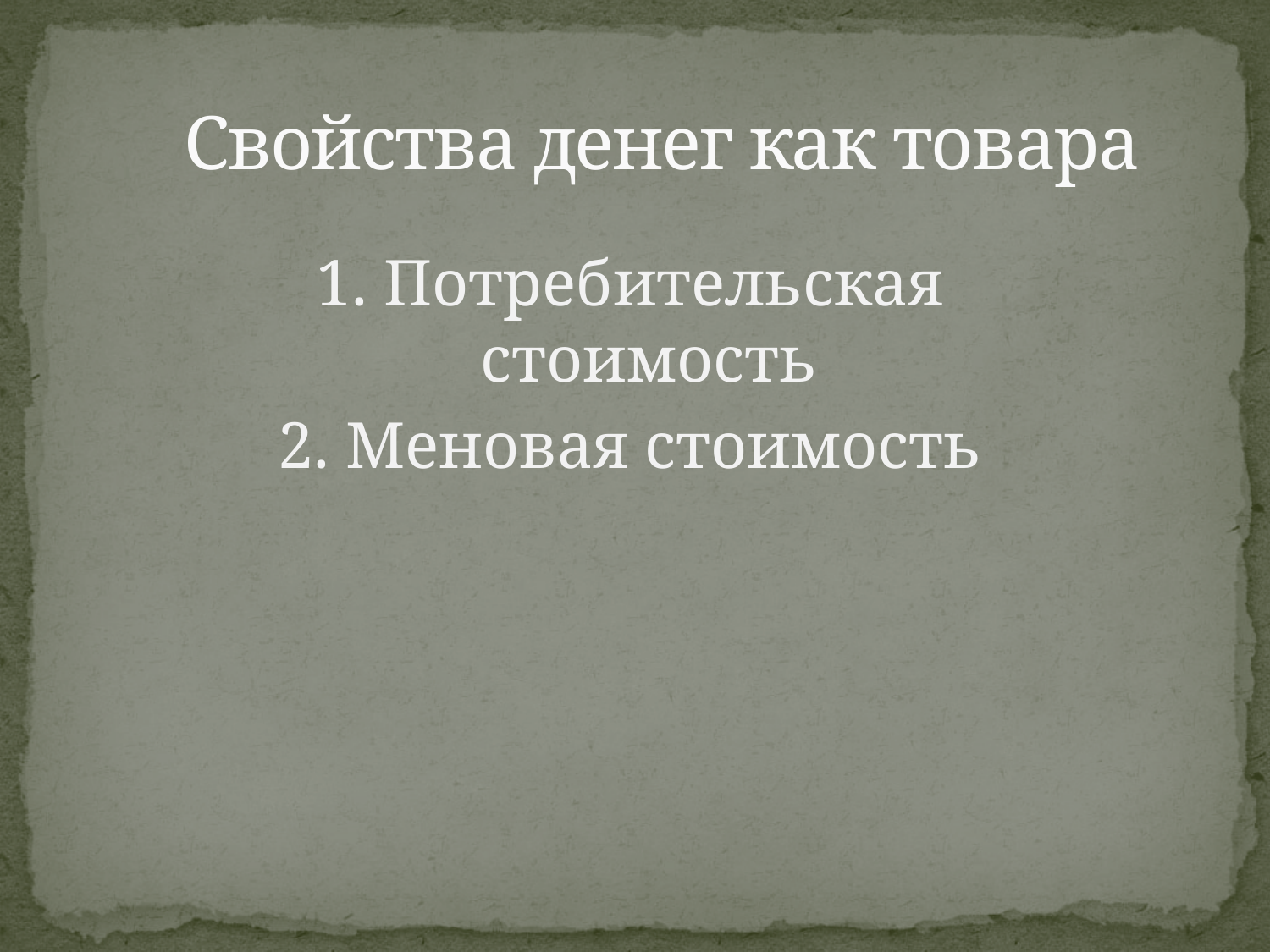

# Свойства денег как товара

1. Потребительская стоимость
2. Меновая стоимость